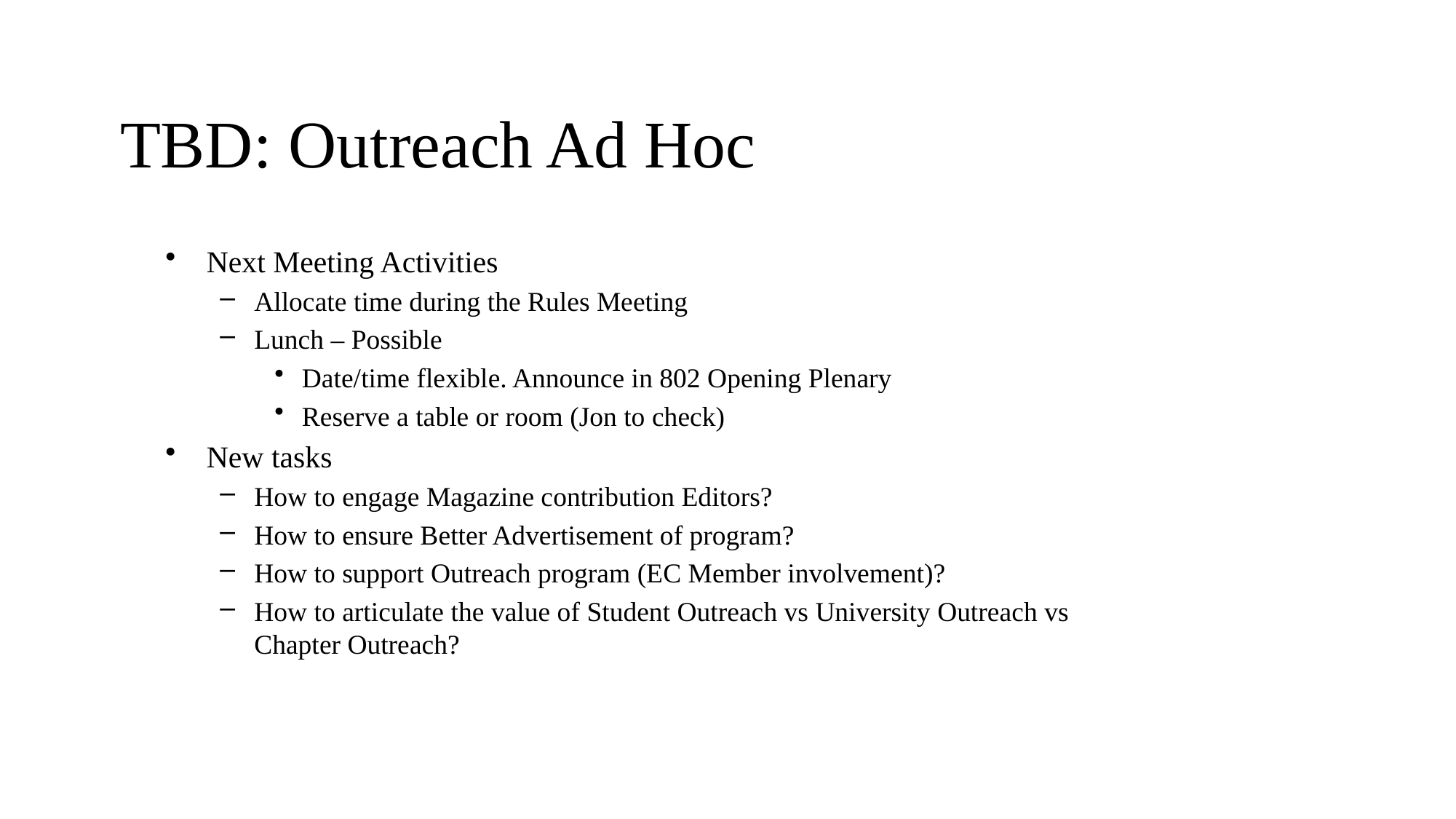

# TBD: Outreach Ad Hoc
Next Meeting Activities
Allocate time during the Rules Meeting
Lunch – Possible
Date/time flexible. Announce in 802 Opening Plenary
Reserve a table or room (Jon to check)
New tasks
How to engage Magazine contribution Editors?
How to ensure Better Advertisement of program?
How to support Outreach program (EC Member involvement)?
How to articulate the value of Student Outreach vs University Outreach vs Chapter Outreach?